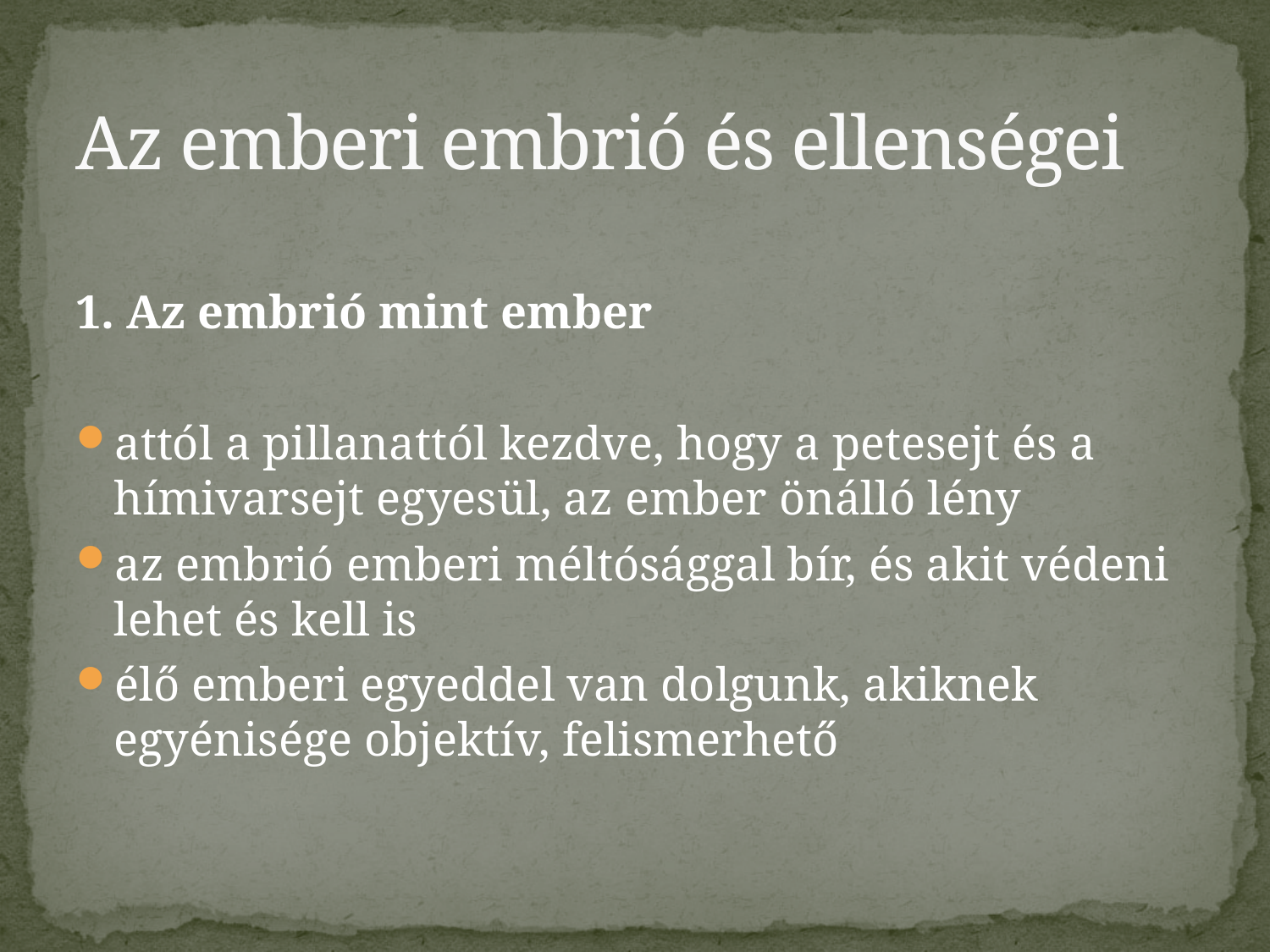

# Az emberi embrió és ellenségei

1. Az embrió mint ember

attól a pillanattól kezdve, hogy a petesejt és a hímivarsejt egyesül, az ember önálló lény
az embrió emberi méltósággal bír, és akit védeni lehet és kell is
élő emberi egyeddel van dolgunk, akiknek egyénisége objektív, felismerhető